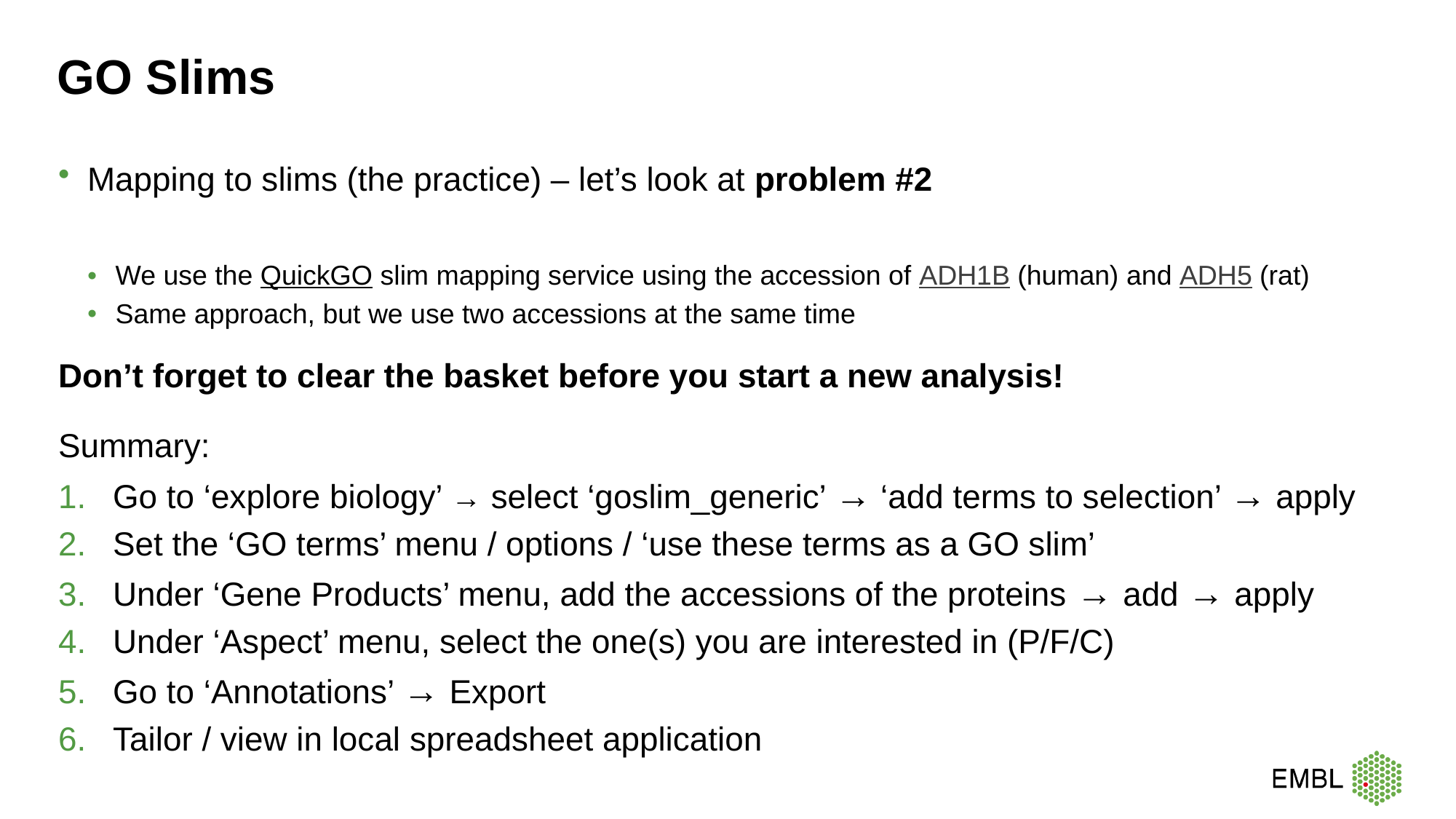

# GO Slims
Mapping to slims (the practice) – let’s look at problem #2

We use the QuickGO slim mapping service using the accession of ADH1B (human) and ADH5 (rat)
Same approach, but we use two accessions at the same time

Don’t forget to clear the basket before you start a new analysis!

Summary:
Go to ‘explore biology’ → select ‘goslim_generic’ → ‘add terms to selection’ → apply
Set the ‘GO terms’ menu / options / ‘use these terms as a GO slim’
Under ‘Gene Products’ menu, add the accessions of the proteins → add → apply
Under ‘Aspect’ menu, select the one(s) you are interested in (P/F/C)
Go to ‘Annotations’ → Export
Tailor / view in local spreadsheet application